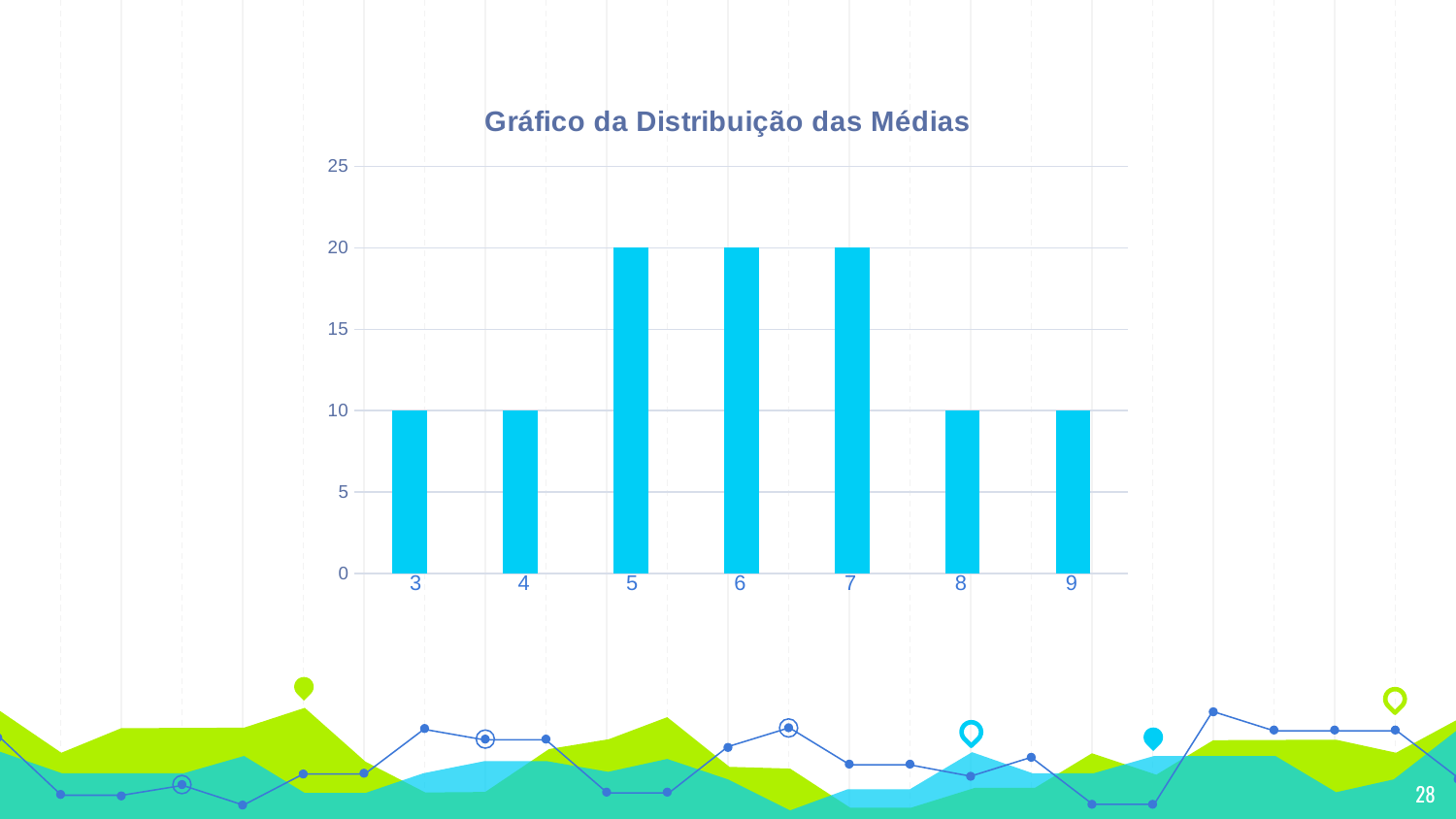

### Chart: Gráfico da Distribuição das Médias

| Category |  |
|---|---|
3
4
5
6
7
8
9
28